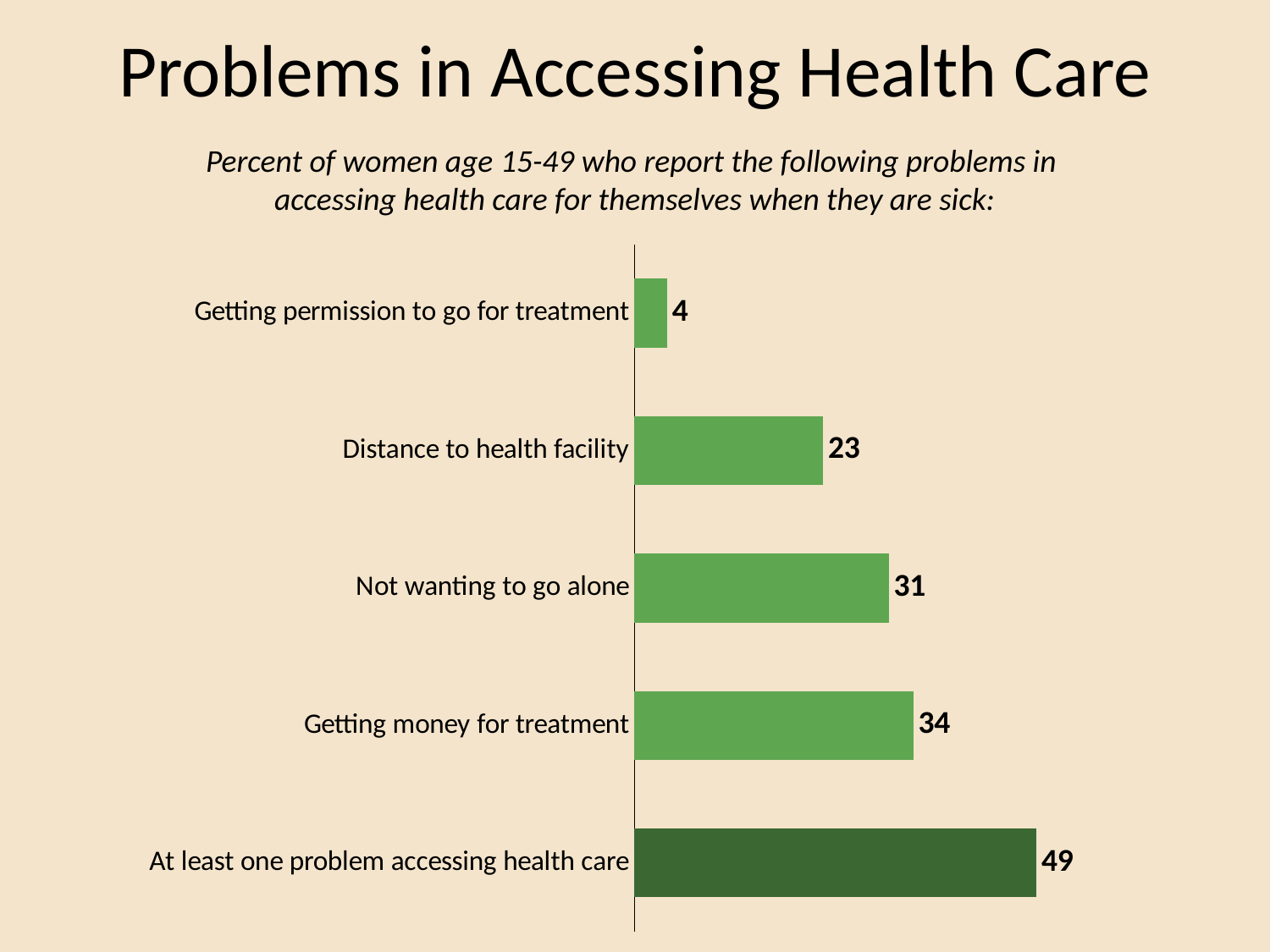

# Problems in Accessing Health Care
Percent of women age 15-49 who report the following problems in
accessing health care for themselves when they are sick:

### Chart

| Category | Column1 |
|---|---|
| At least one problem accessing health care | 49.0 |
| Getting money for treatment | 34.0 |
| Not wanting to go alone | 31.0 |
| Distance to health facility | 23.0 |
| Getting permission to go for treatment | 4.0 |